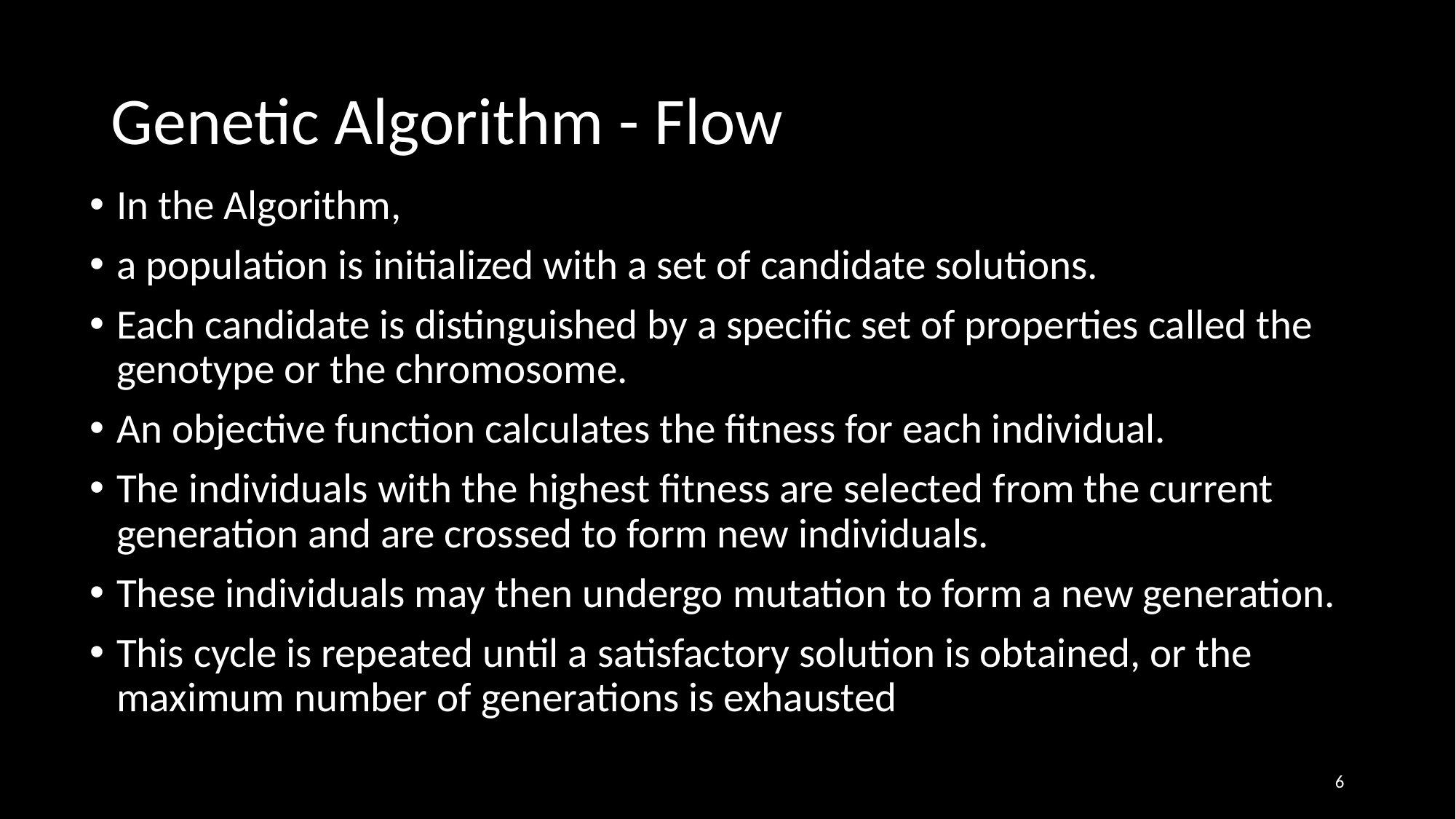

# Genetic Algorithm - Flow
In the Algorithm,
a population is initialized with a set of candidate solutions.
Each candidate is distinguished by a specific set of properties called the genotype or the chromosome.
An objective function calculates the fitness for each individual.
The individuals with the highest fitness are selected from the current generation and are crossed to form new individuals.
These individuals may then undergo mutation to form a new generation.
This cycle is repeated until a satisfactory solution is obtained, or the maximum number of generations is exhausted

6